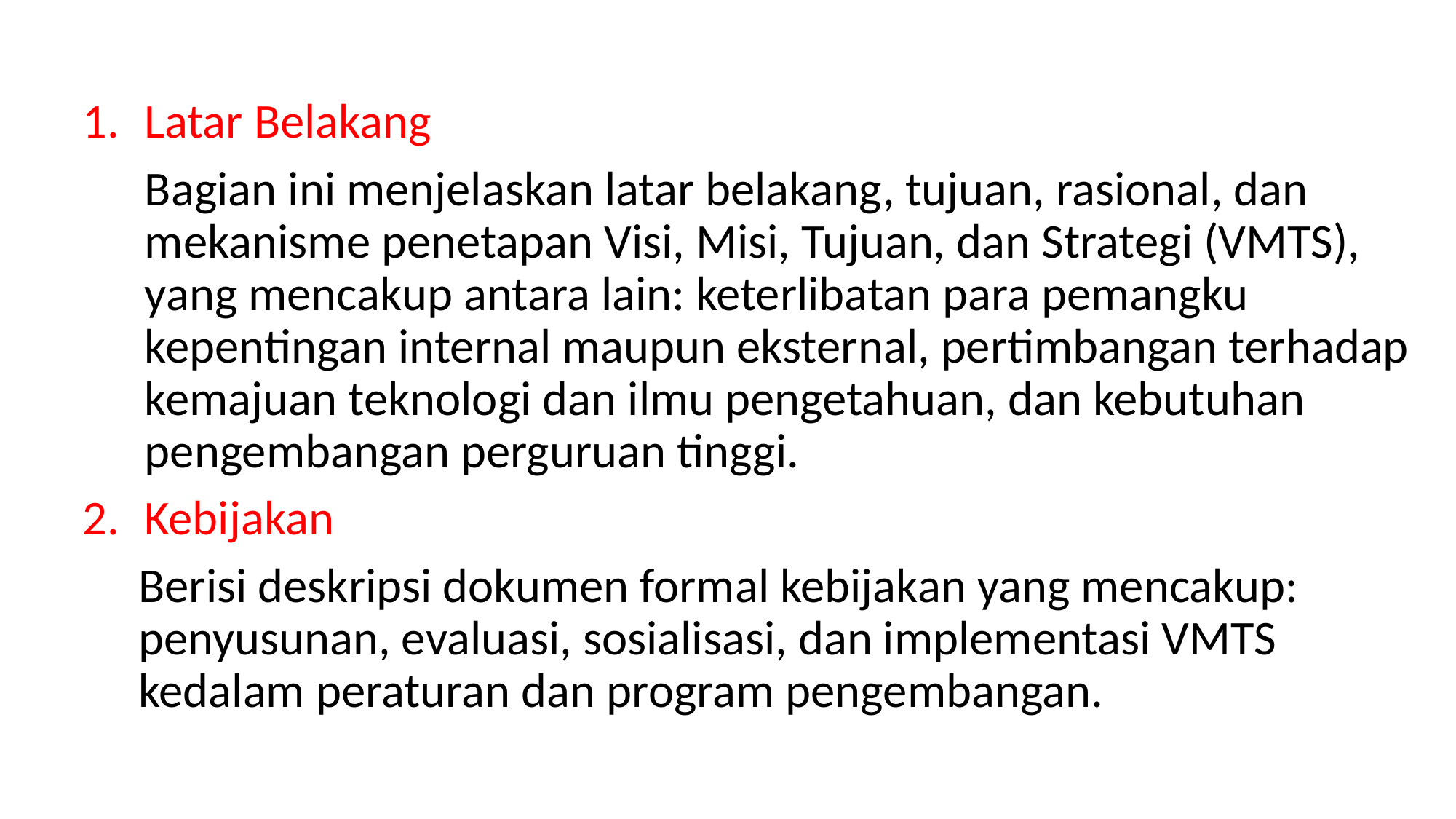

Latar Belakang
Bagian ini menjelaskan latar belakang, tujuan, rasional, dan mekanisme penetapan Visi, Misi, Tujuan, dan Strategi (VMTS), yang mencakup antara lain: keterlibatan para pemangku kepentingan internal maupun eksternal, pertimbangan terhadap kemajuan teknologi dan ilmu pengetahuan, dan kebutuhan pengembangan perguruan tinggi.
Kebijakan
Berisi deskripsi dokumen formal kebijakan yang mencakup: penyusunan, evaluasi, sosialisasi, dan implementasi VMTS kedalam peraturan dan program pengembangan.